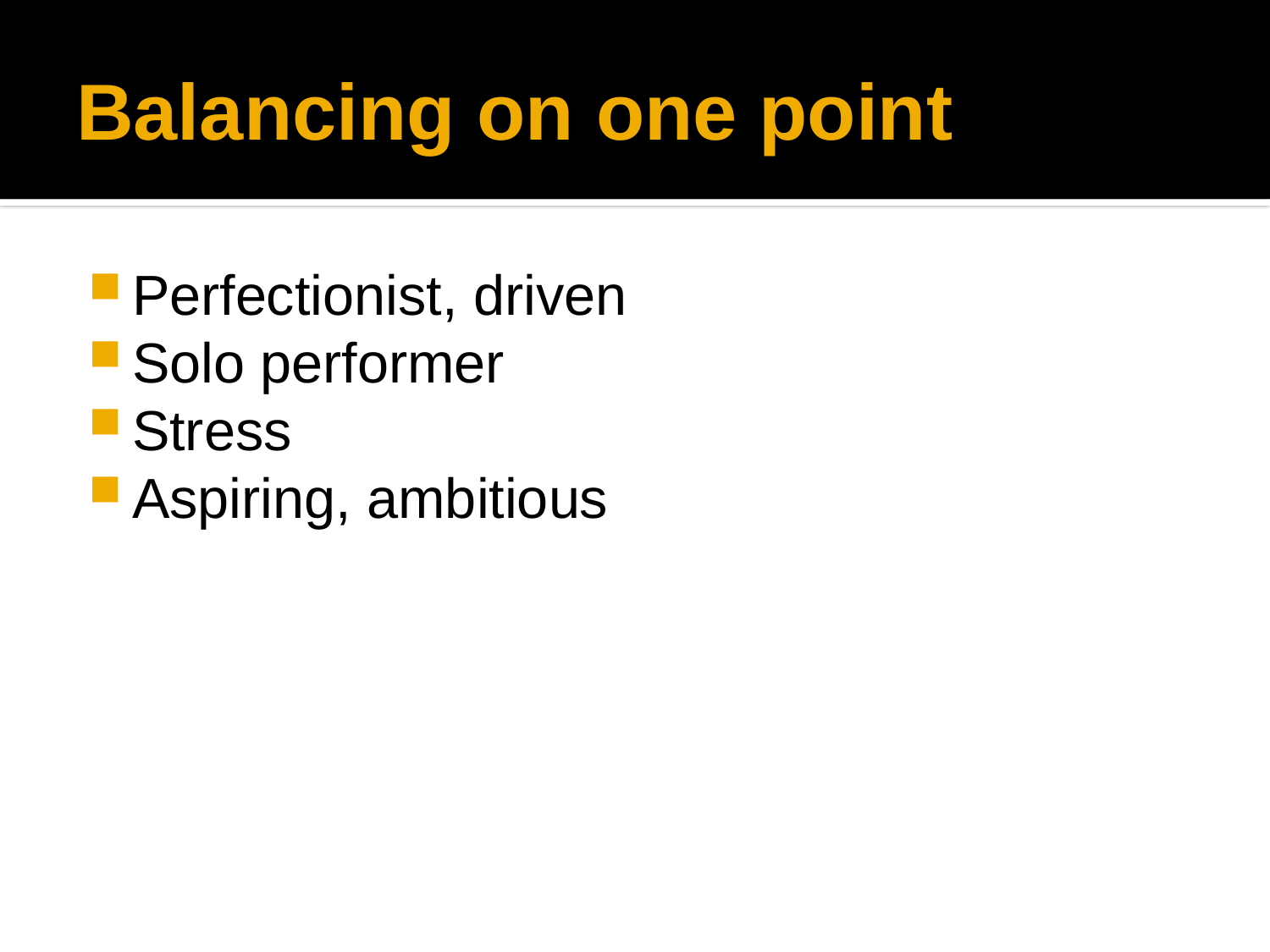

# Balancing on one point
Perfectionist, driven
Solo performer
Stress
Aspiring, ambitious